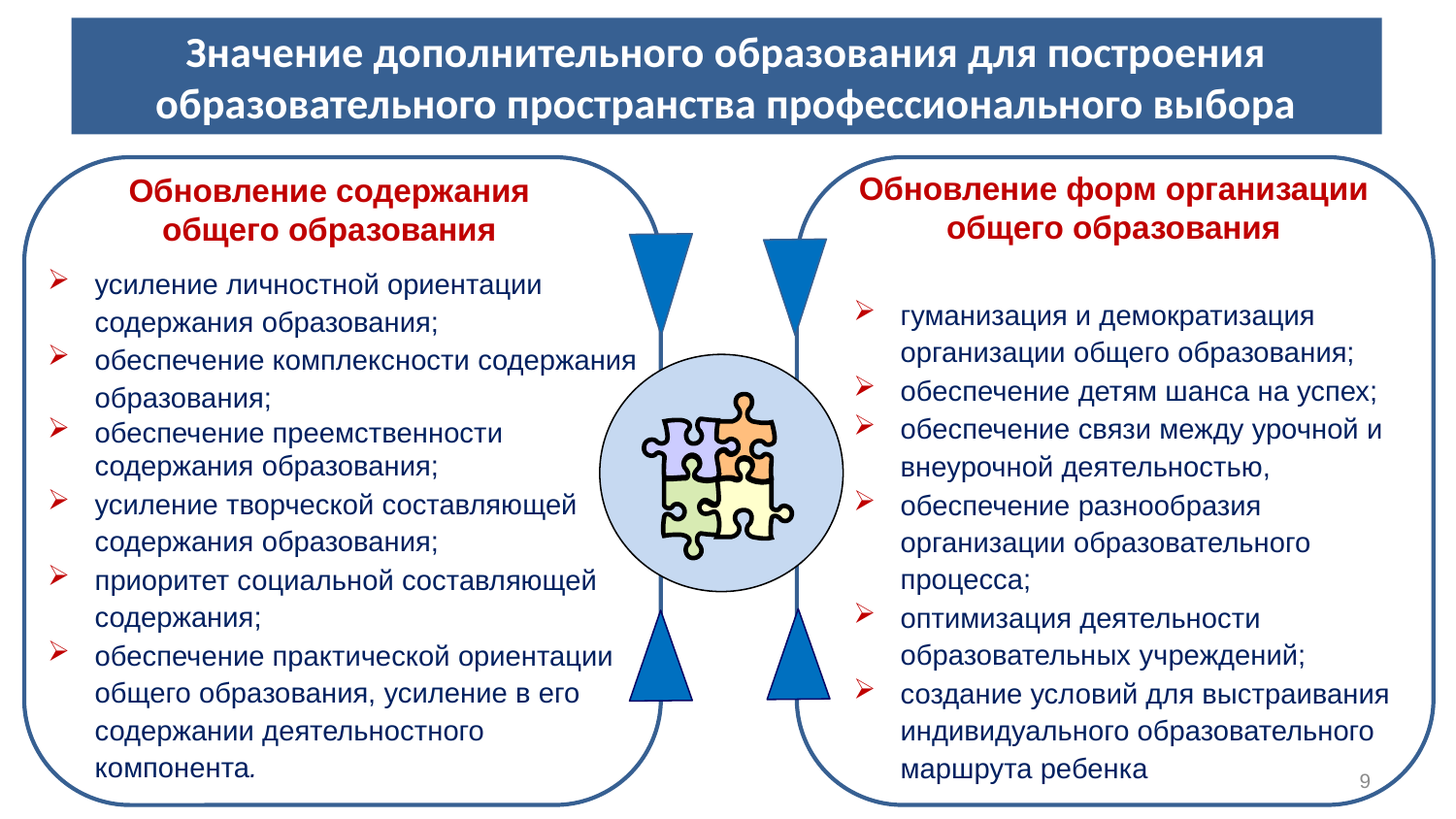

# Значение дополнительного образования для построения образовательного пространства профессионального выбора

Обновление форм организации общего образования

Обновление содержания общего образования

усиление личностной ориентации содержания образования;
обеспечение комплексности содержания образования;
обеспечение преемственности содержания образования;
усиление творческой составляющей содержания образования;
приоритет социальной составляющей содержания;
обеспечение практической ориентации общего образования, усиление в его содержании деятельностного компонента.
гуманизация и демократизация организации общего образования;
обеспечение детям шанса на успех;
обеспечение связи между урочной и внеурочной деятельностью,
обеспечение разнообразия организации образовательного процесса;
оптимизация деятельности образовательных учреждений;
создание условий для выстраивания индивидуального образовательного маршрута ребенка

9